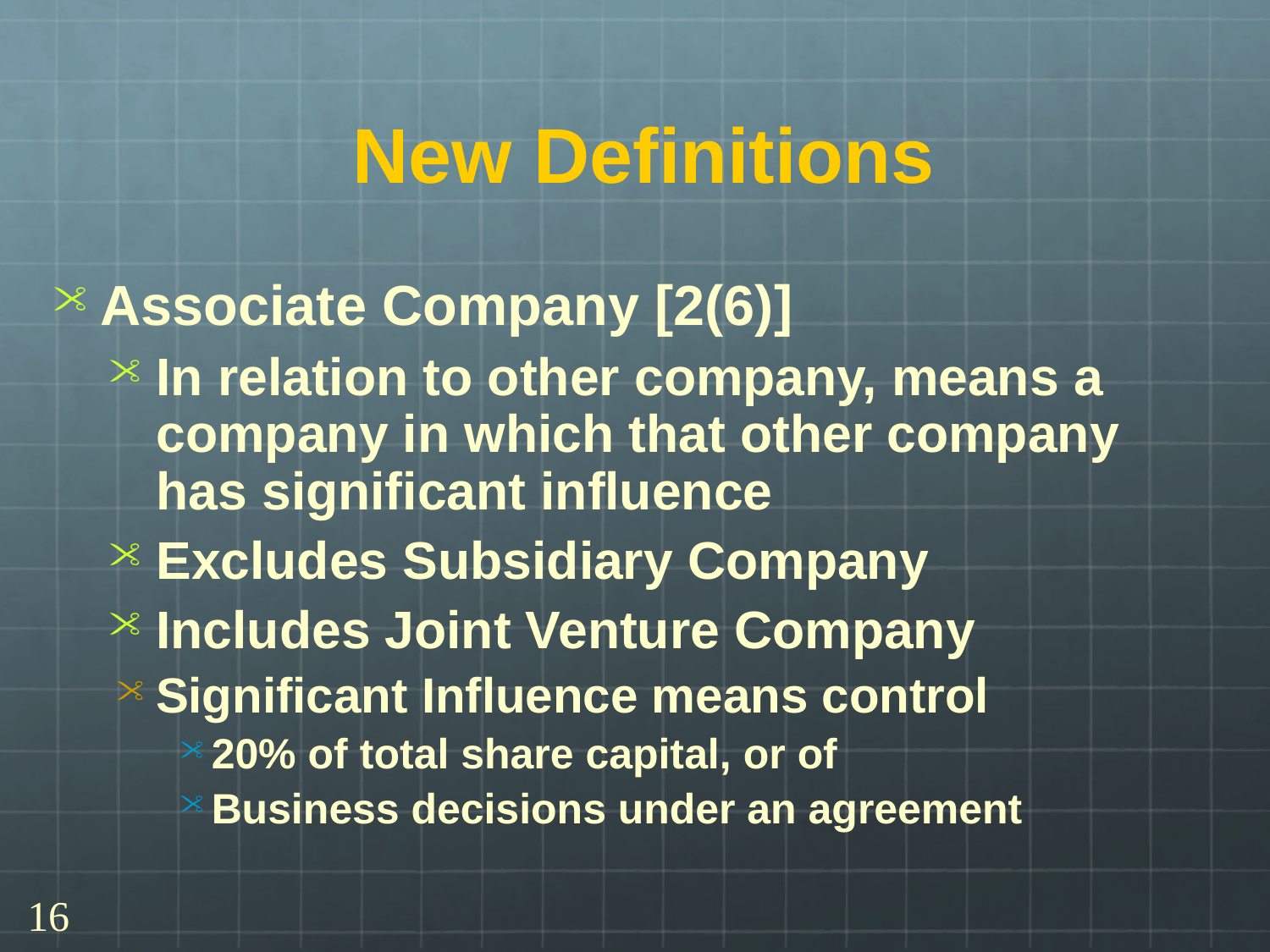

# New Definitions
Associate Company [2(6)]
In relation to other company, means a company in which that other company has significant influence
Excludes Subsidiary Company
Includes Joint Venture Company
Significant Influence means control
20% of total share capital, or of
Business decisions under an agreement
16